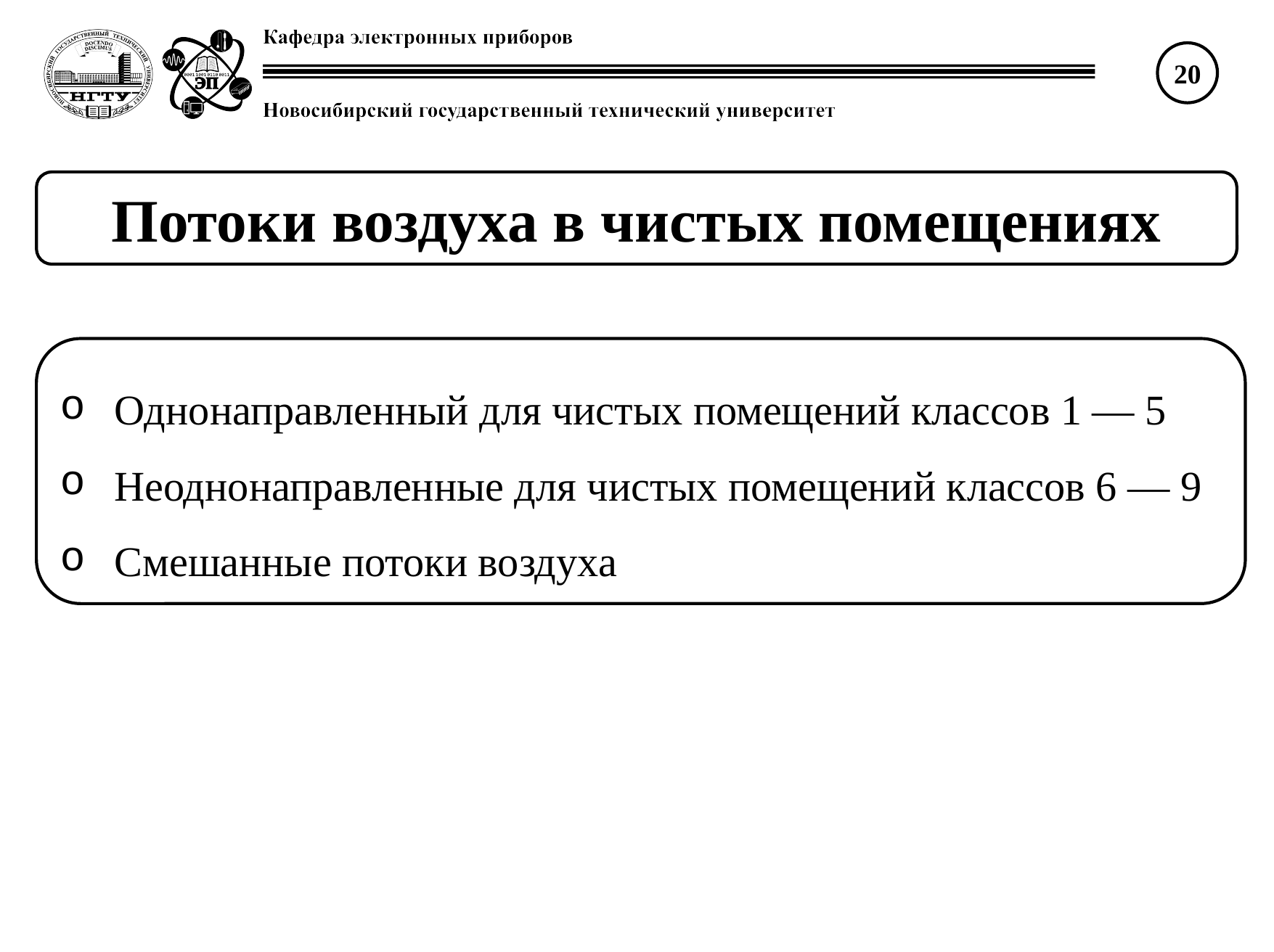

20
Потоки воздуха в чистых помещениях
Однонаправленный для чистых помещений классов 1 — 5
Неоднонаправленные для чистых помещений классов 6 — 9
Смешанные потоки воздуха